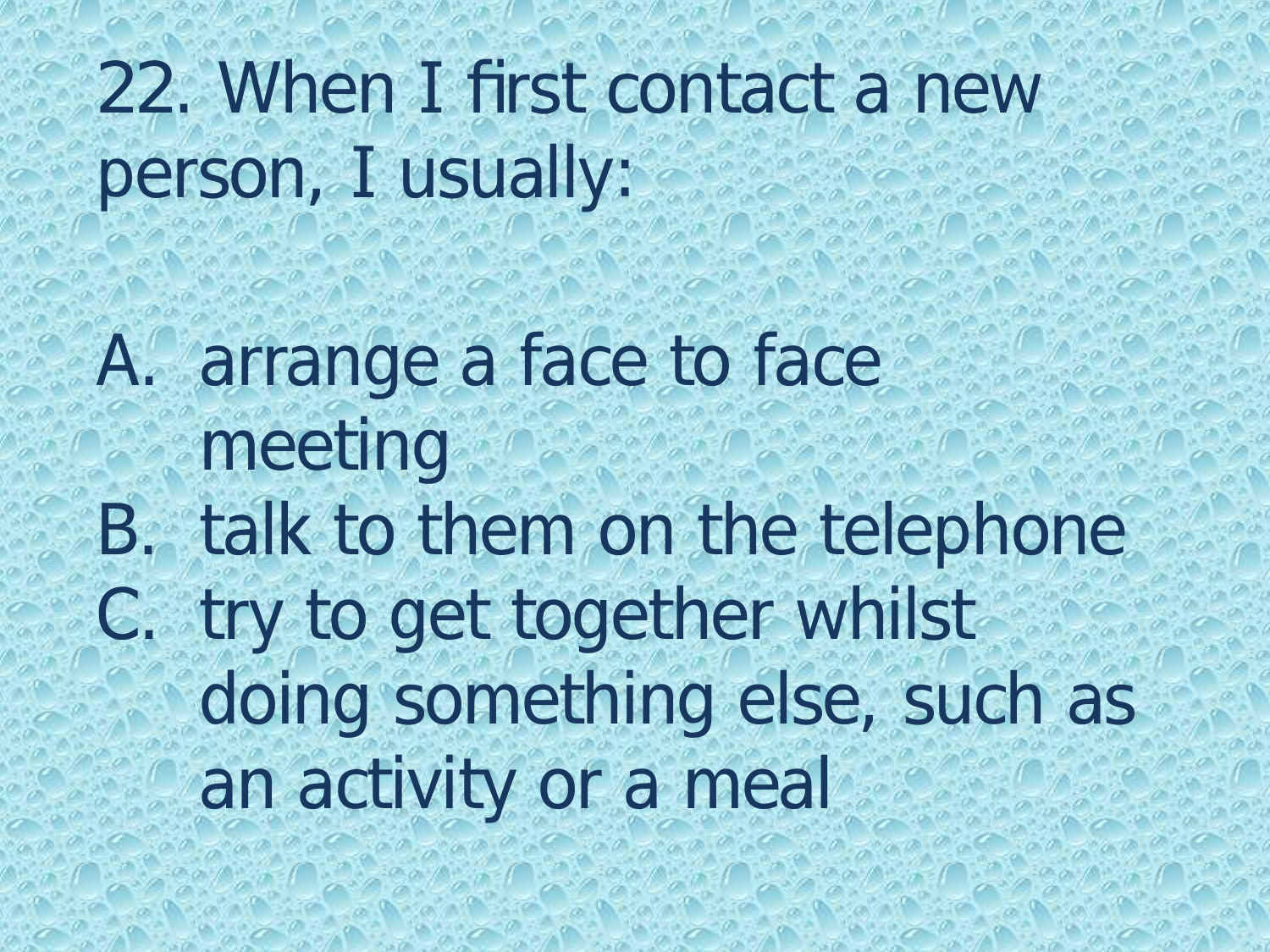

22. When I first contact a new person, I usually:

arrange a face to face meeting
talk to them on the telephone
try to get together whilst doing something else, such as an activity or a meal